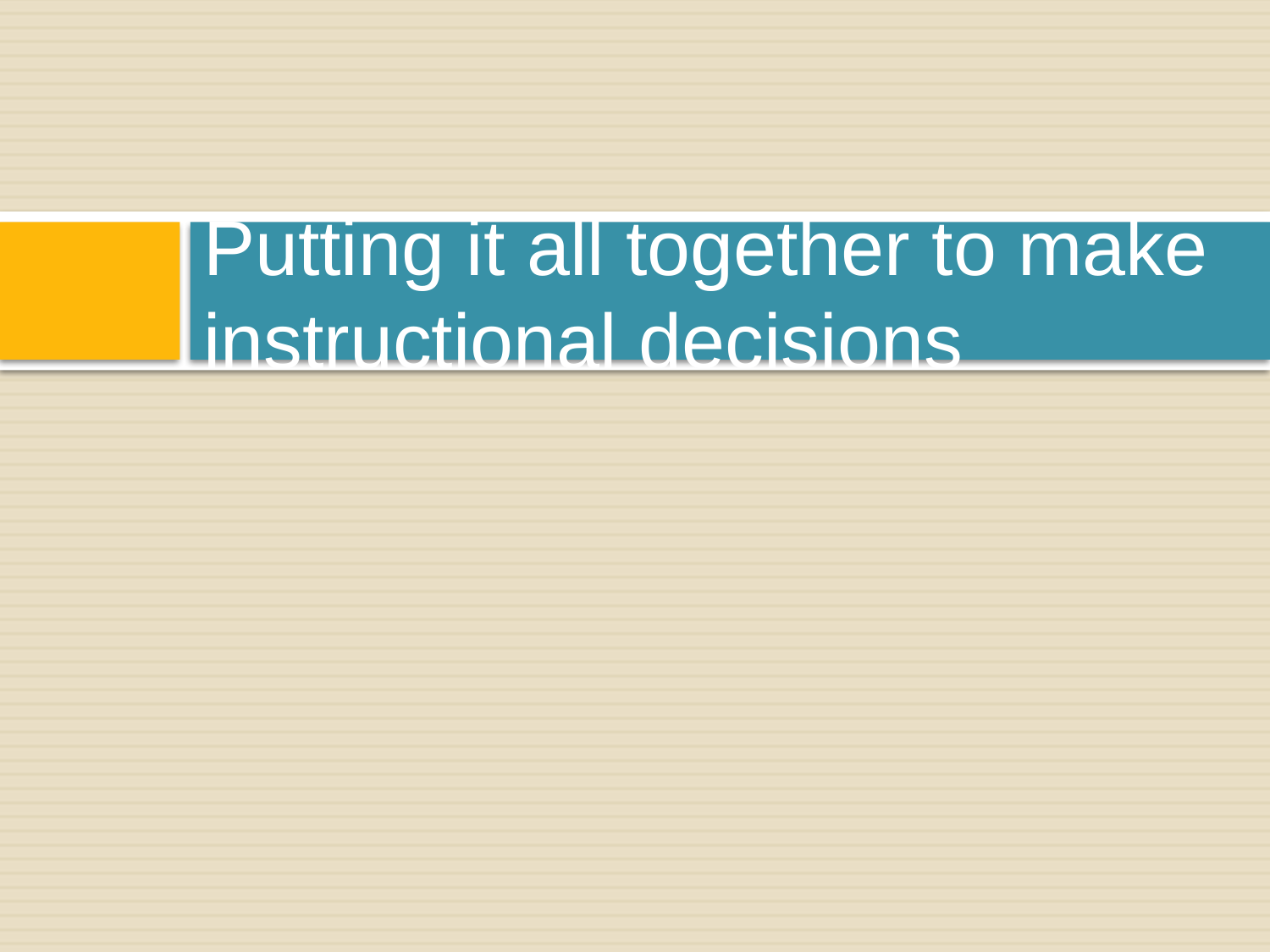

# Putting it all together to make instructional decisions